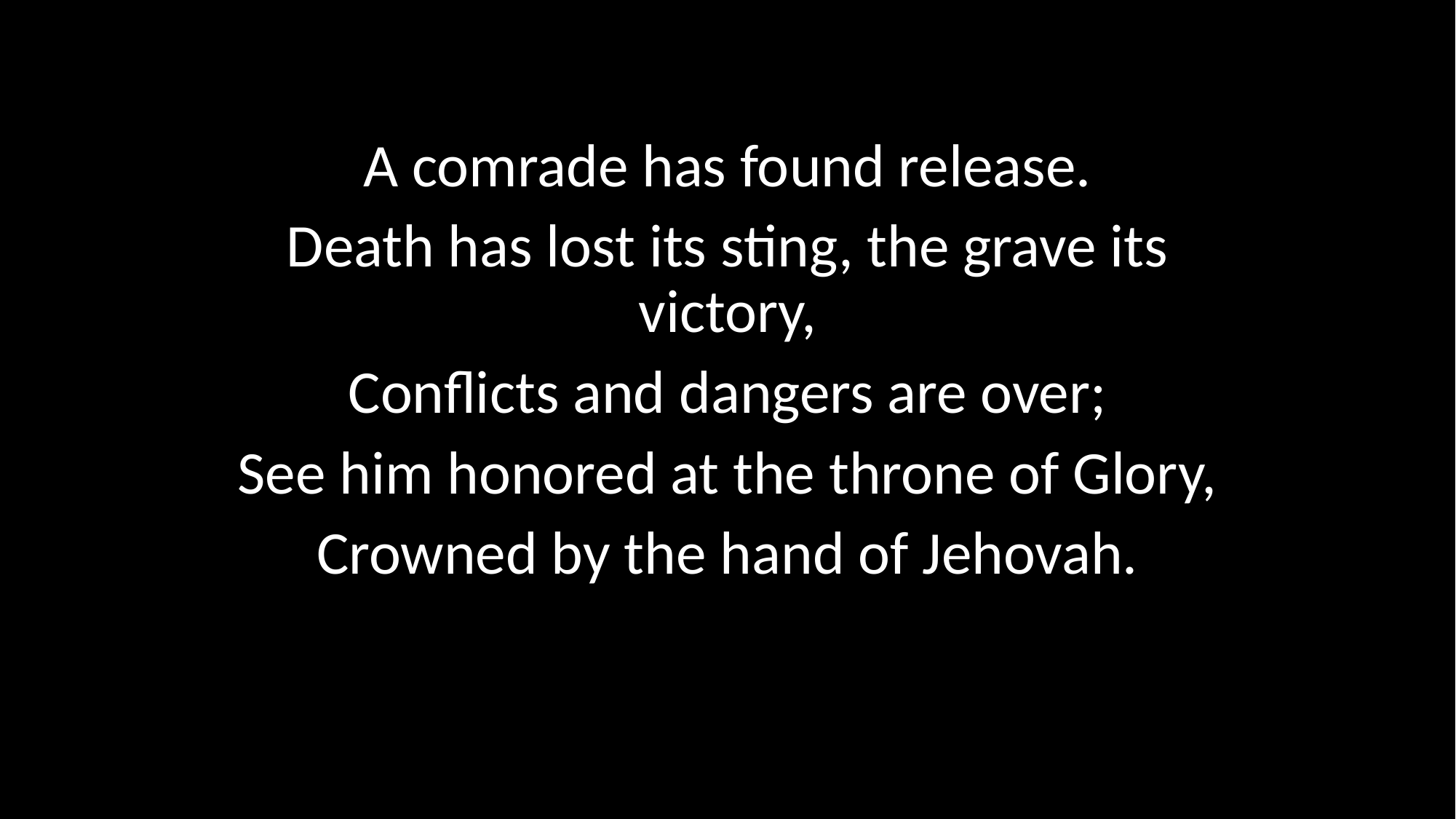

A comrade has found release.
Death has lost its sting, the grave its victory,
Conflicts and dangers are over;
See him honored at the throne of Glory,
Crowned by the hand of Jehovah.